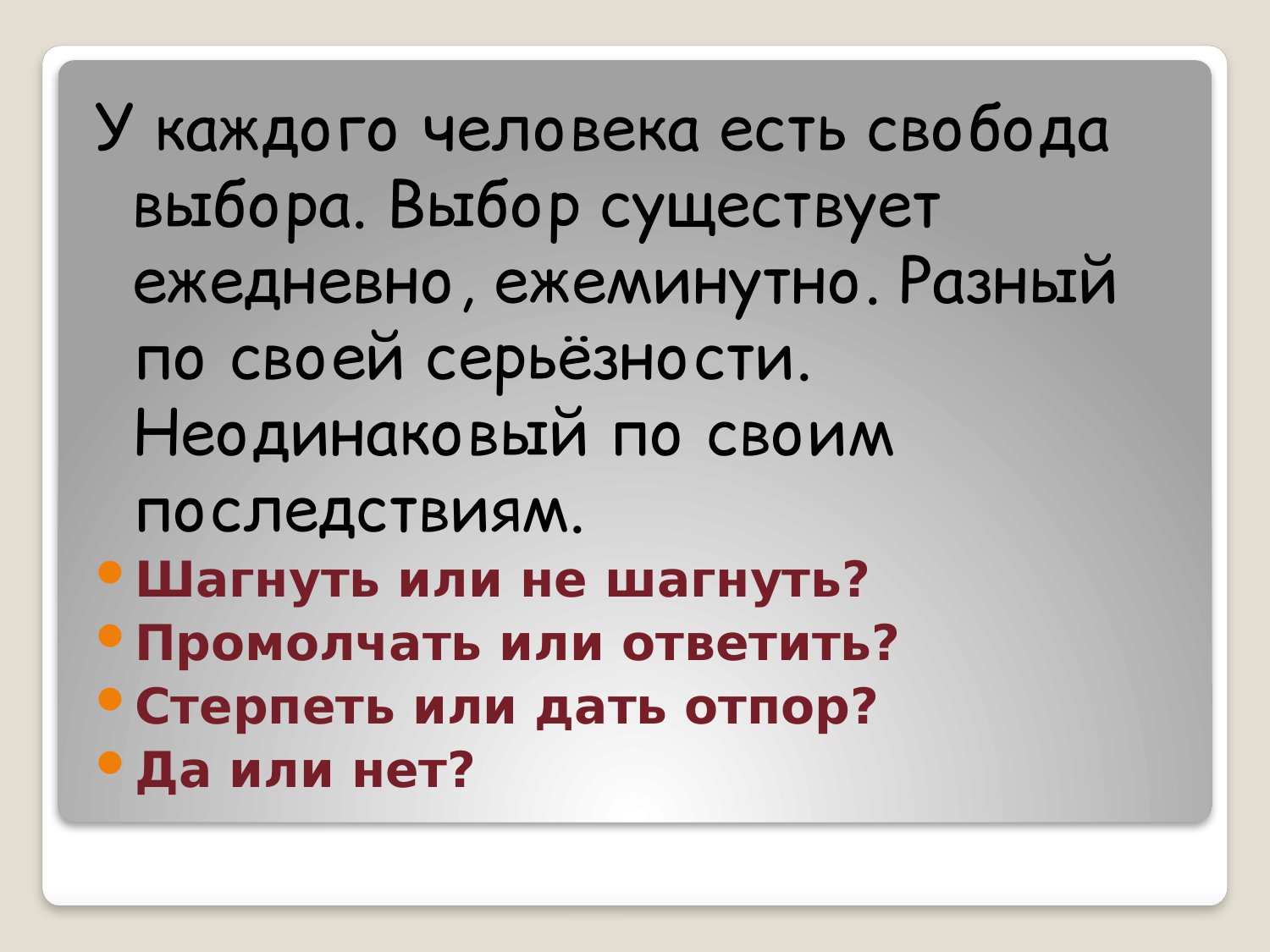

У каждого человека есть свобода выбора. Выбор существует ежедневно, ежеминутно. Разный по своей серьёзности. Неодинаковый по своим последствиям.
Шагнуть или не шагнуть?
Промолчать или ответить?
Стерпеть или дать отпор?
Да или нет?